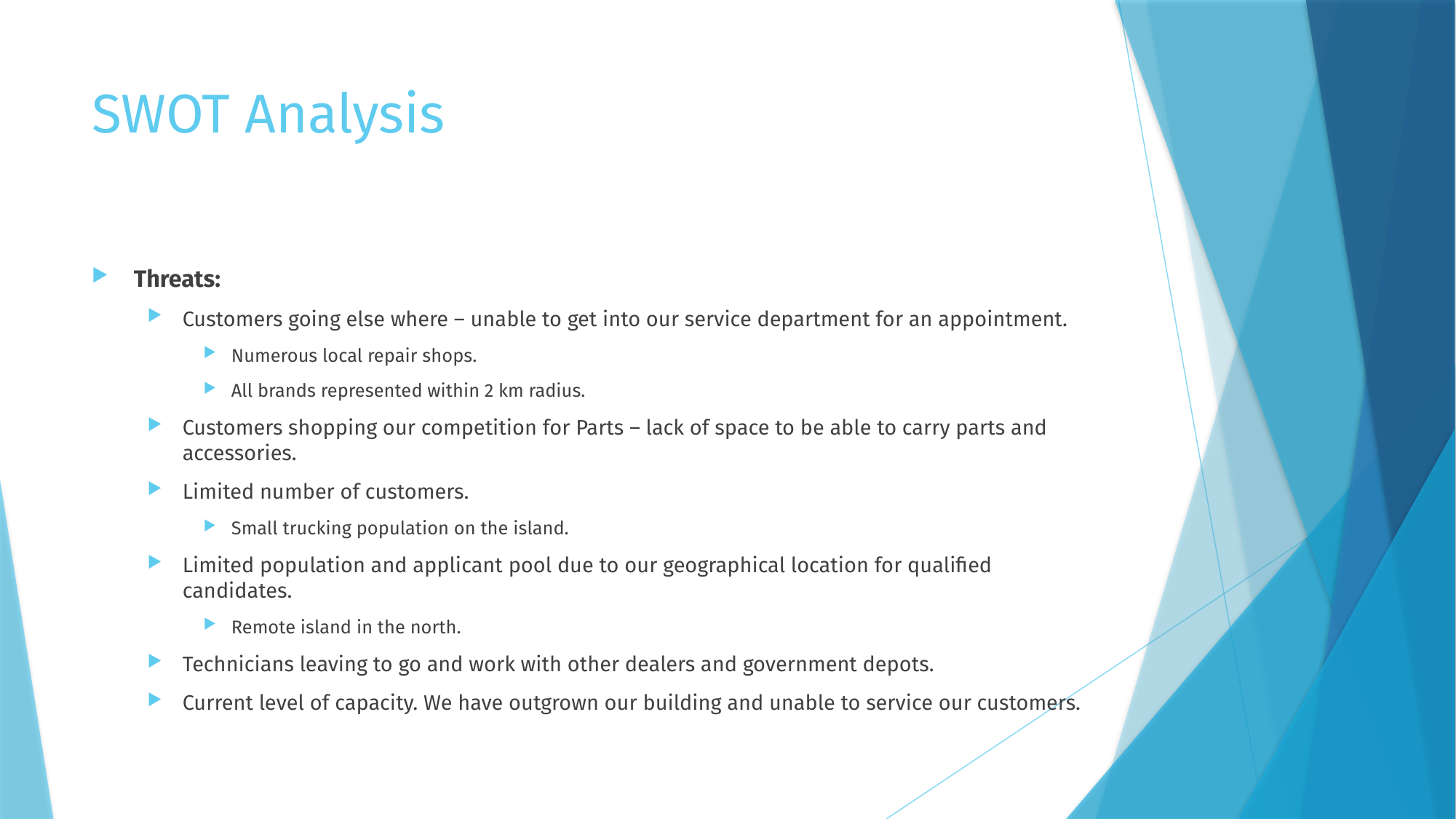

# SWOT Analysis
Threats:
Customers going else where – unable to get into our service department for an appointment.
Numerous local repair shops.
All brands represented within 2 km radius.
Customers shopping our competition for Parts – lack of space to be able to carry parts and accessories.
Limited number of customers.
Small trucking population on the island.
Limited population and applicant pool due to our geographical location for qualified candidates.
Remote island in the north.
Technicians leaving to go and work with other dealers and government depots.
Current level of capacity. We have outgrown our building and unable to service our customers.